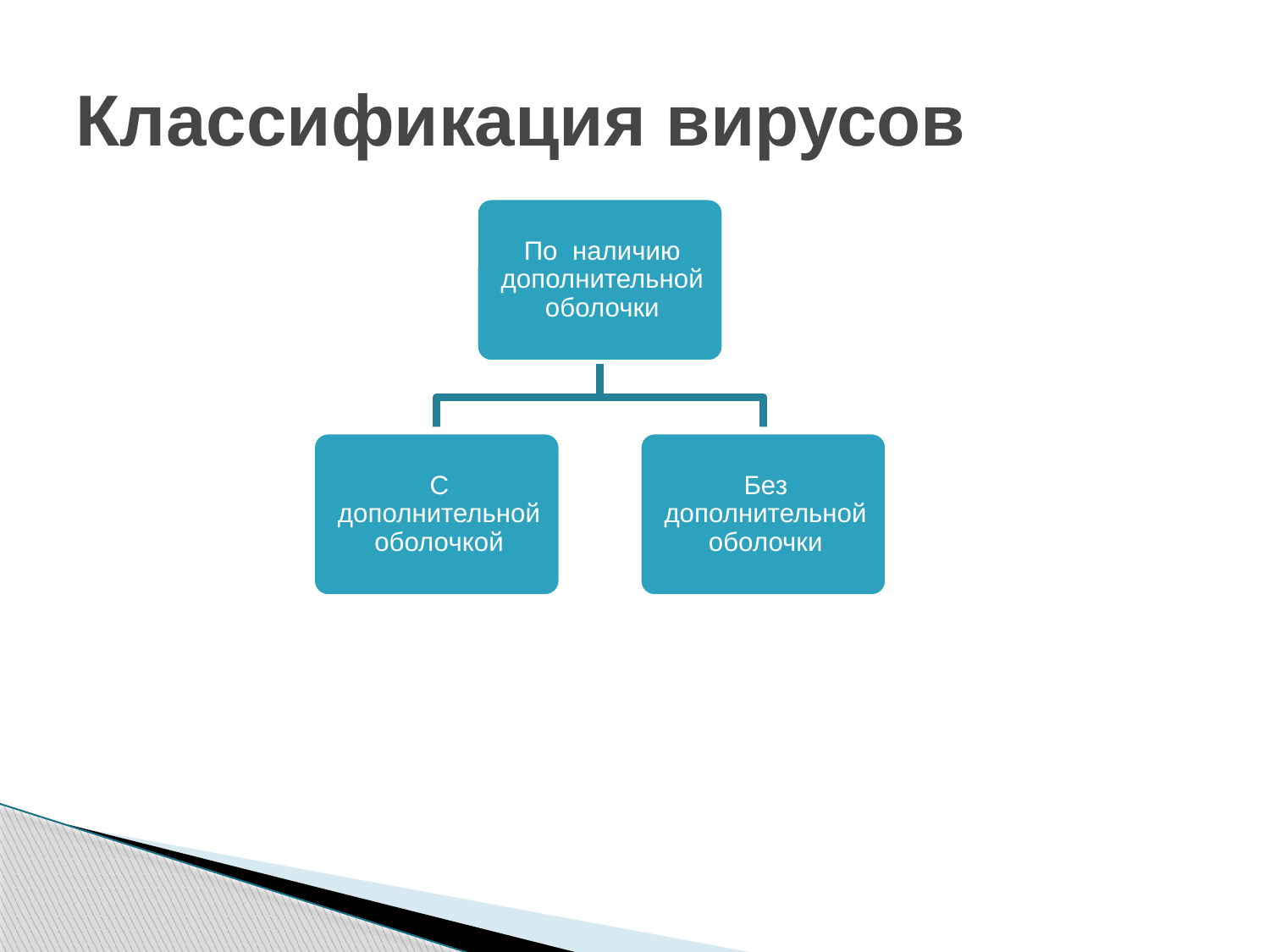

# Классификация вирусов
По  наличию дополнительной оболочки
С дополнительной оболочкой
Без дополнительной оболочки